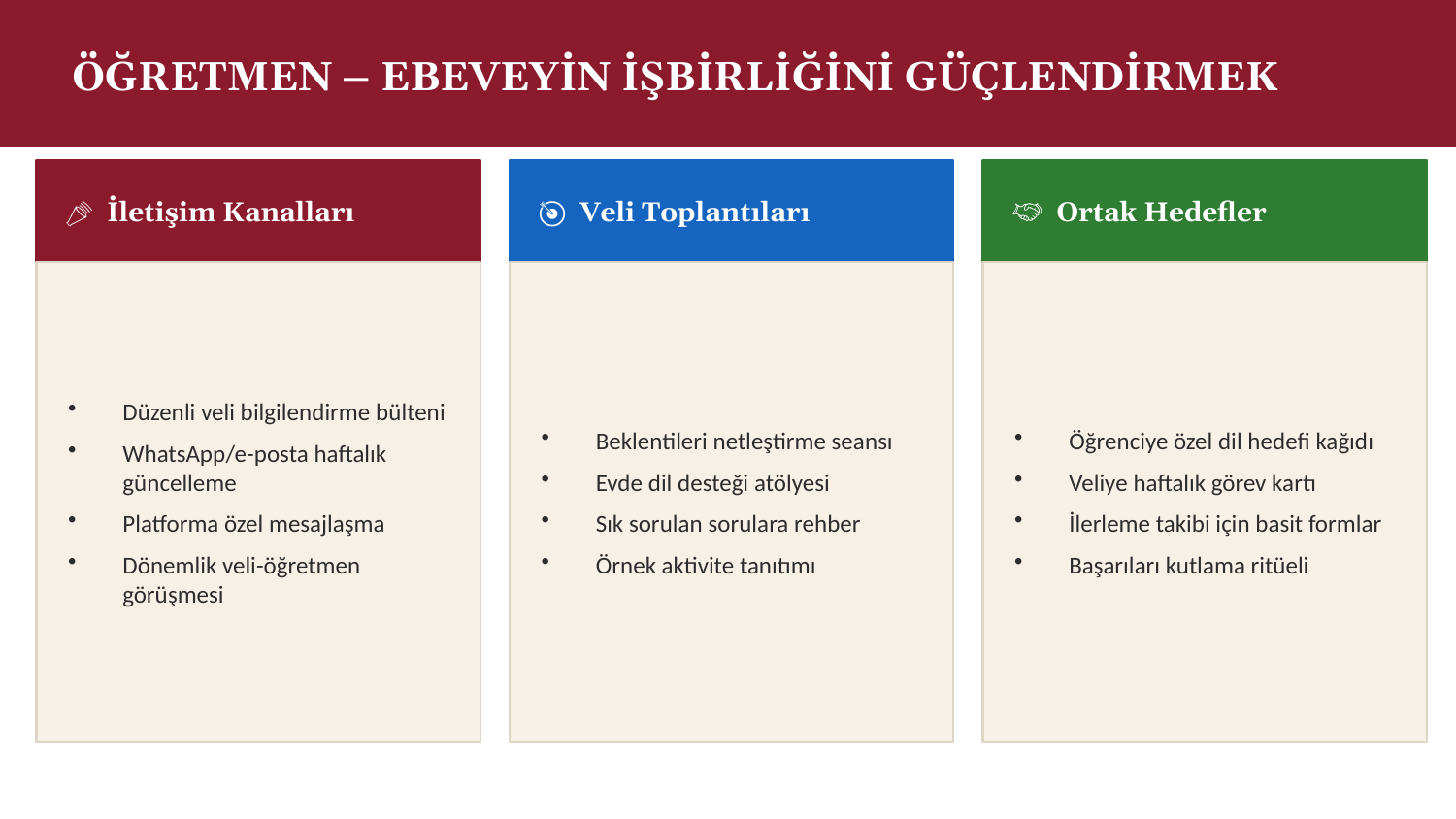

ÖĞRETMEN – EBEVEYİN İŞBİRLİĞİNİ GÜÇLENDİRMEK

📣  İletişim Kanalları
🎯  Veli Toplantıları
🤝  Ortak Hedefler

Düzenli veli bilgilendirme bülteni
WhatsApp/e-posta haftalık güncelleme
Platforma özel mesajlaşma
Dönemlik veli-öğretmen görüşmesi
Beklentileri netleştirme seansı
Evde dil desteği atölyesi
Sık sorulan sorulara rehber
Örnek aktivite tanıtımı
Öğrenciye özel dil hedefi kağıdı
Veliye haftalık görev kartı
İlerleme takibi için basit formlar
Başarıları kutlama ritüeli